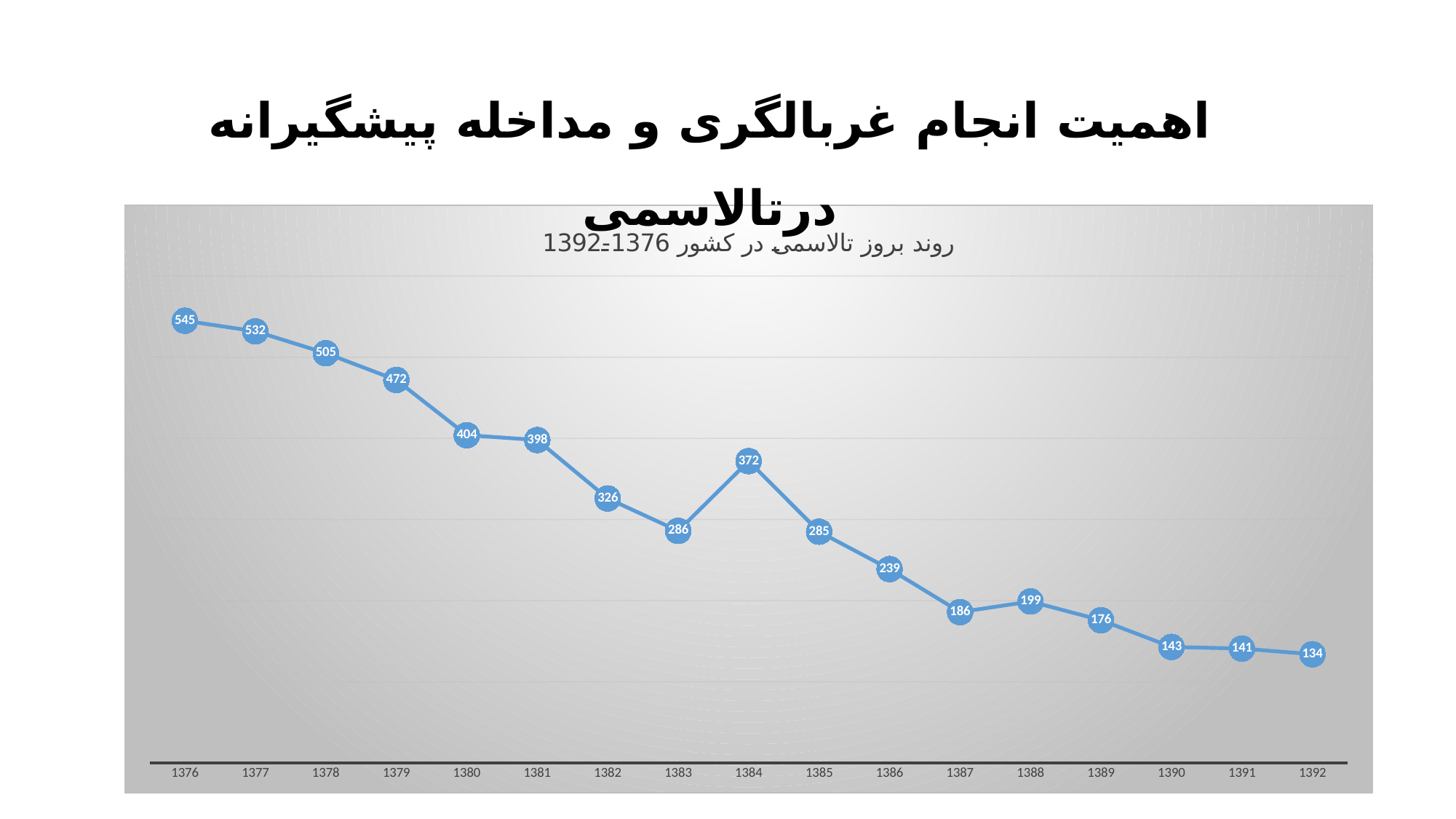

# اهمیت انجام غربالگری و مداخله پیشگیرانه درتالاسمی

### Chart: روند بروز تالاسمی در کشور 1376-1392

| Category | Series 1 |
|---|---|
| 1376 | 545.0 |
| 1377 | 532.0 |
| 1378 | 505.0 |
| 1379 | 472.0 |
| 1380 | 404.0 |
| 1381 | 398.0 |
| 1382 | 326.0 |
| 1383 | 286.0 |
| 1384 | 372.0 |
| 1385 | 285.0 |
| 1386 | 239.0 |
| 1387 | 186.0 |
| 1388 | 199.0 |
| 1389 | 176.0 |
| 1390 | 143.0 |
| 1391 | 141.0 |
| 1392 | 134.0 |